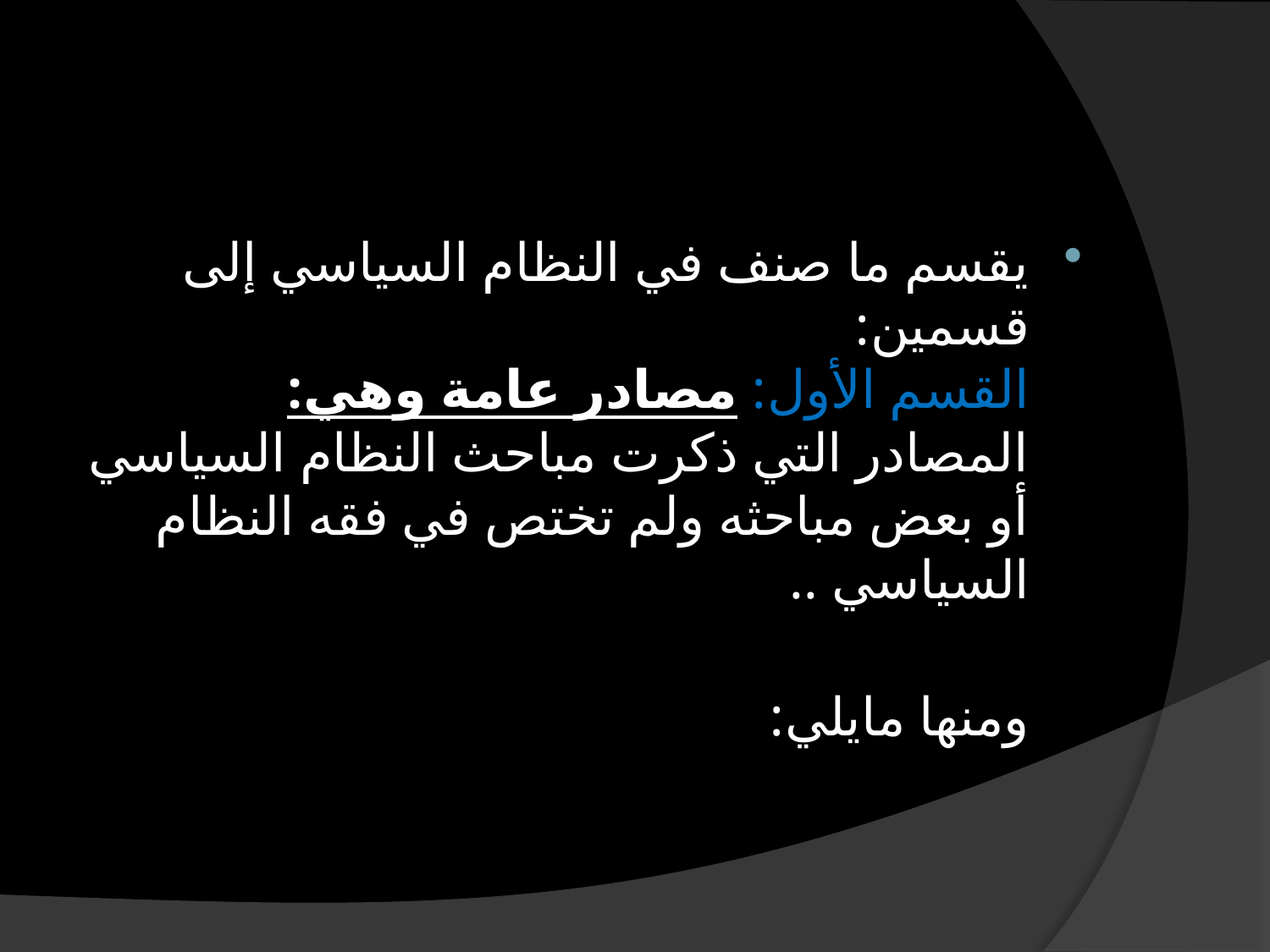

يقسم ما صنف في النظام السياسي إلى قسمين:
القسم الأول: مصادر عامة وهي:
المصادر التي ذكرت مباحث النظام السياسي أو بعض مباحثه ولم تختص في فقه النظام السياسي ..
ومنها مايلي: